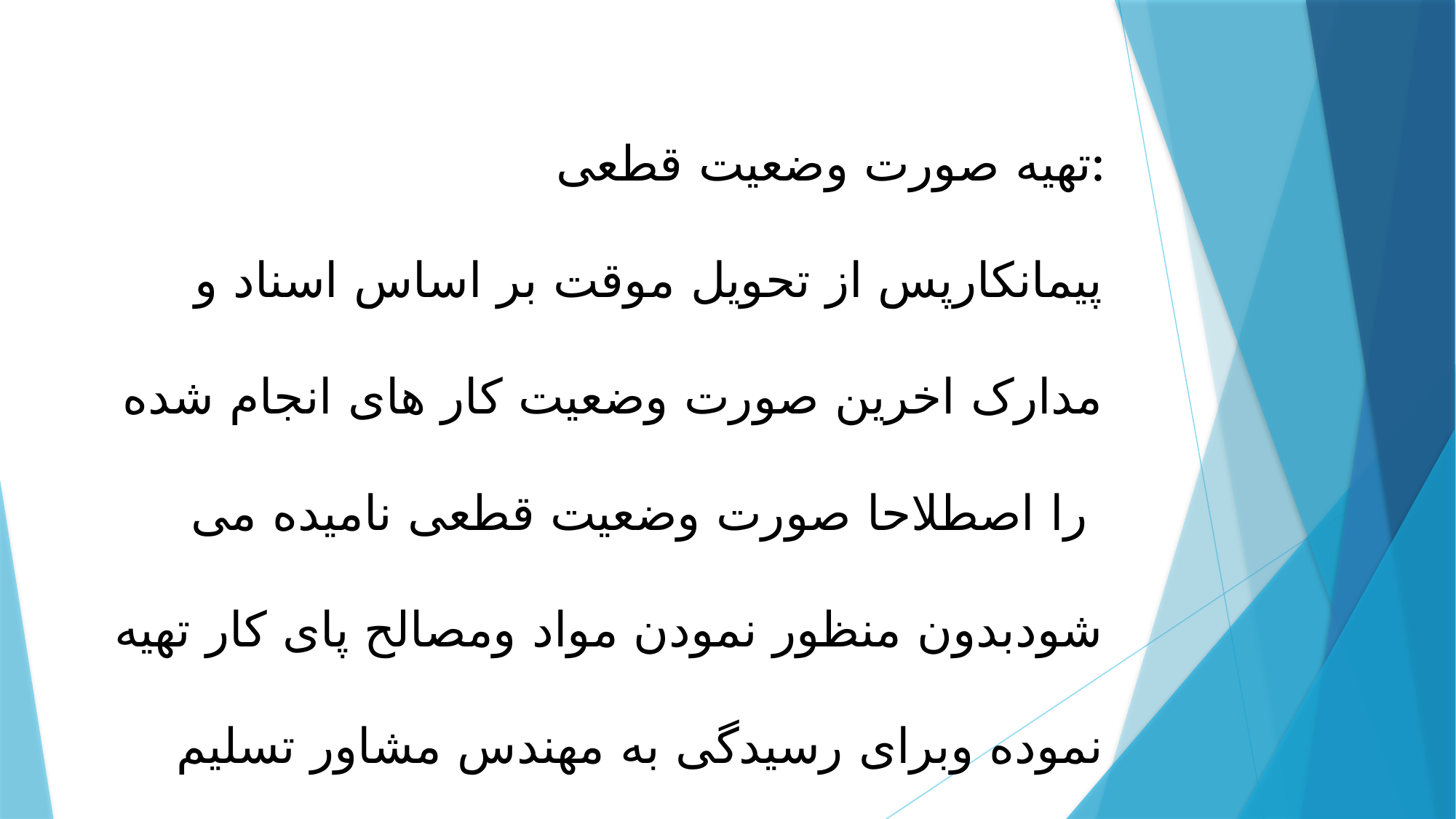

تهیه صورت وضعیت قطعی:
پیمانکارپس از تحویل موقت بر اساس اسناد و مدارک اخرین صورت وضعیت کار های انجام شده  را اصطلاحا صورت وضعیت قطعی نامیده می شودبدون منظور نمودن مواد ومصالح پای کار تهیه نموده وبرای رسیدگی به مهندس مشاور تسلیم می کند